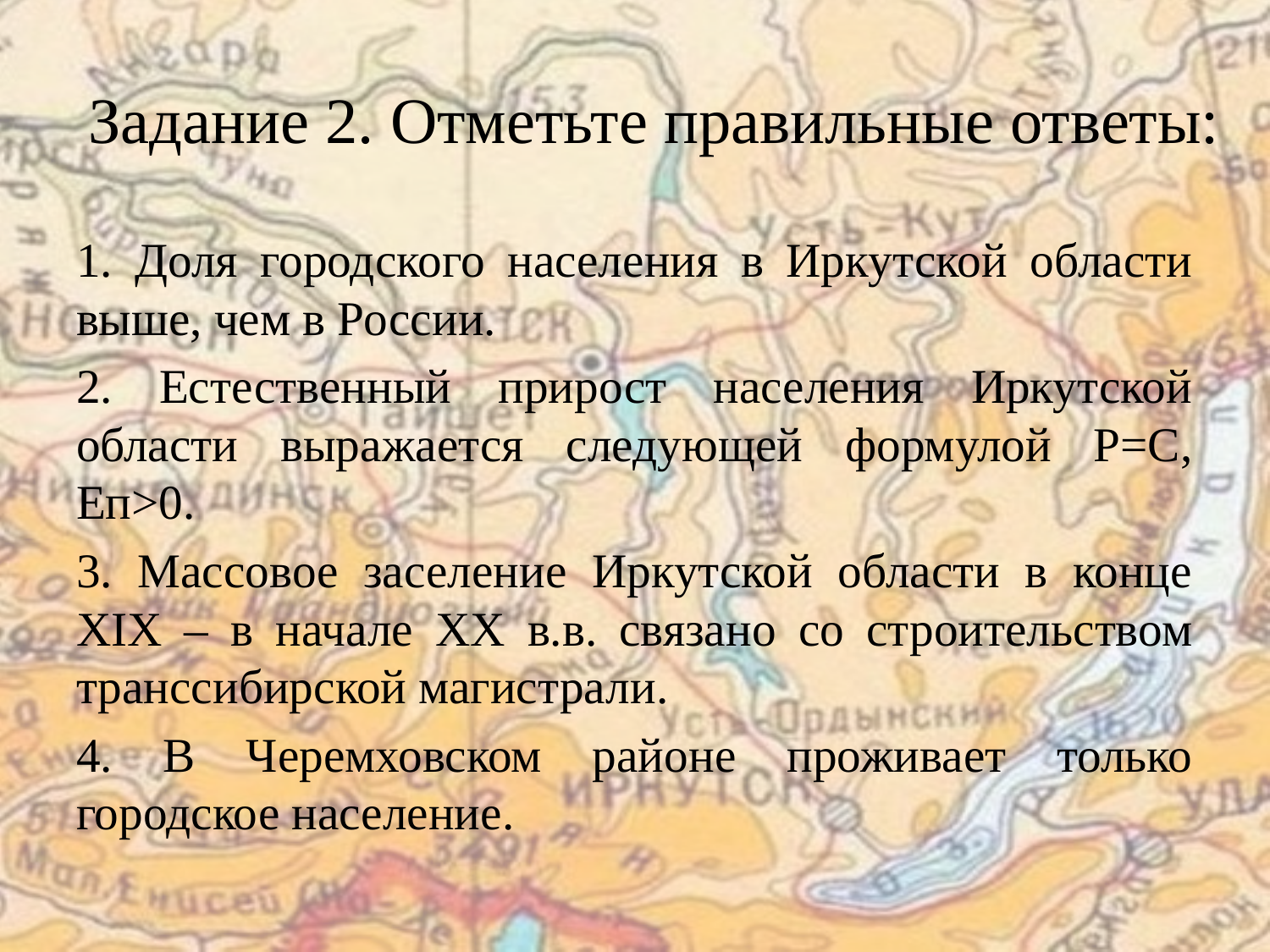

# Задание 2. Отметьте правильные ответы:
1. Доля городского населения в Иркутской области выше, чем в России.
2. Естественный прирост населения Иркутской области выражается следующей формулой Р=С, Еп>0.
3. Массовое заселение Иркутской области в конце XIX – в начале XX в.в. связано со строительством транссибирской магистрали.
4. В Черемховском районе проживает только городское население.